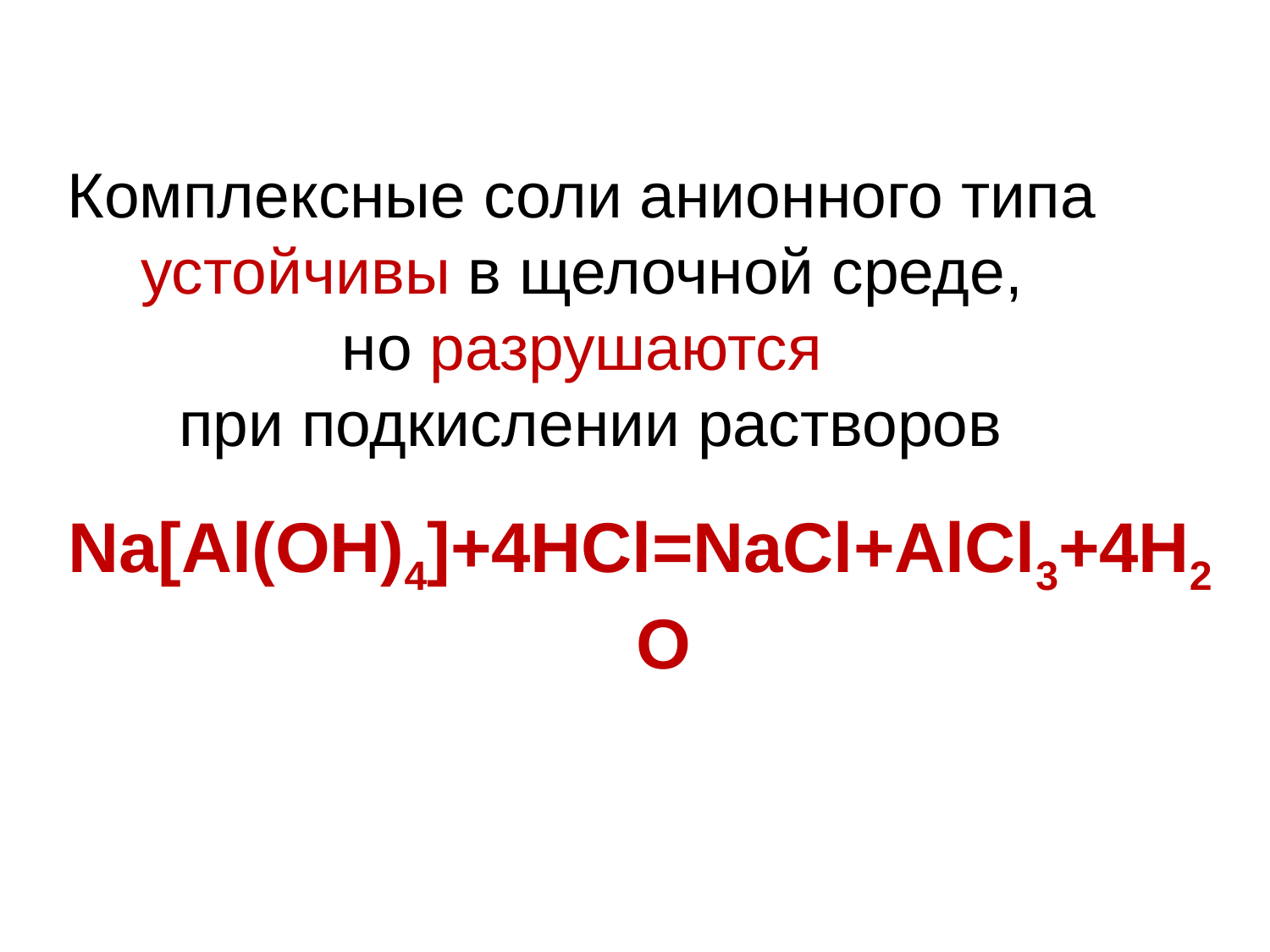

# Комплексные соли анионного типа устойчивы в щелочной среде, но разрушаются при подкислении растворов
Na[Al(OH)4]+4HCl=NaCl+AlCl3+4H2O